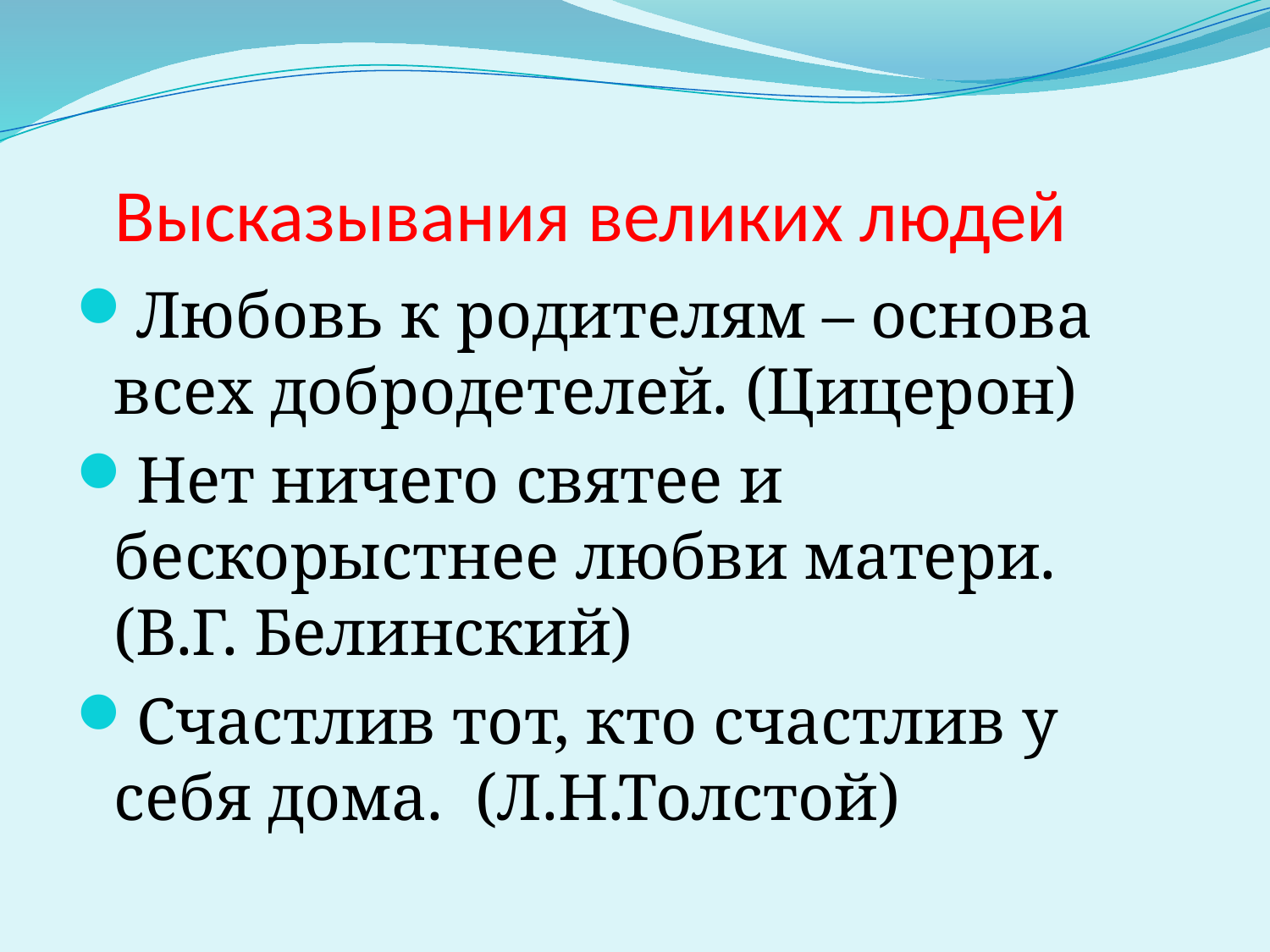

# Высказывания великих людей
Любовь к родителям – основа всех добродетелей. (Цицерон)
Нет ничего святее и бескорыстнее любви матери.  (В.Г. Белинский)
Счастлив тот, кто счастлив у себя дома.  (Л.Н.Толстой)